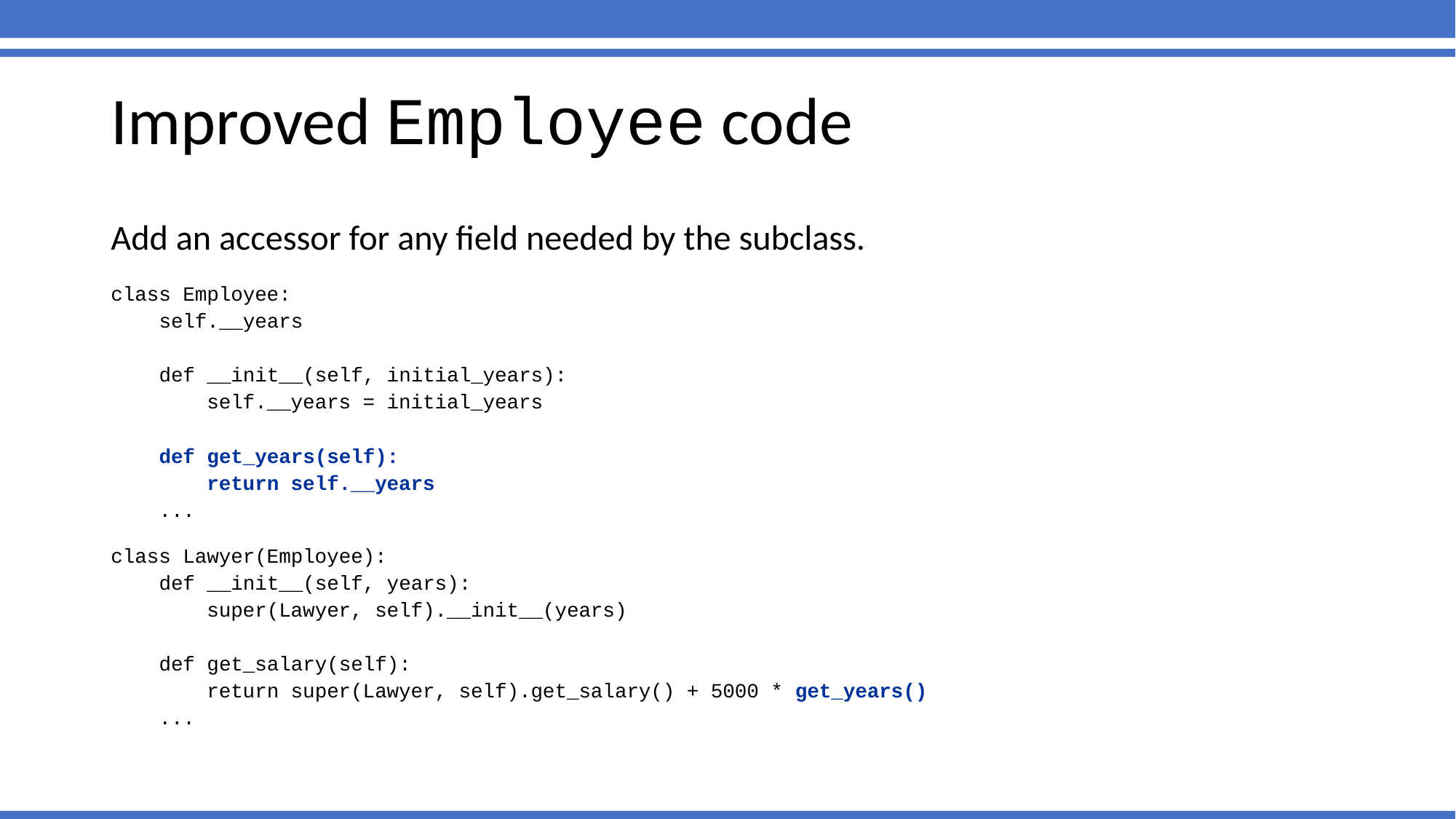

Improved Employee code
Add an accessor for any field needed by the subclass.

class Employee:
    self.__years

    def __init__(self, initial_years):
        self.__years = initial_years

    def get_years(self):
        return self.__years
    ...

class Lawyer(Employee):
    def __init__(self, years):
        super(Lawyer, self).__init__(years)

    def get_salary(self):
        return super(Lawyer, self).get_salary() + 5000 * get_years()
    ...